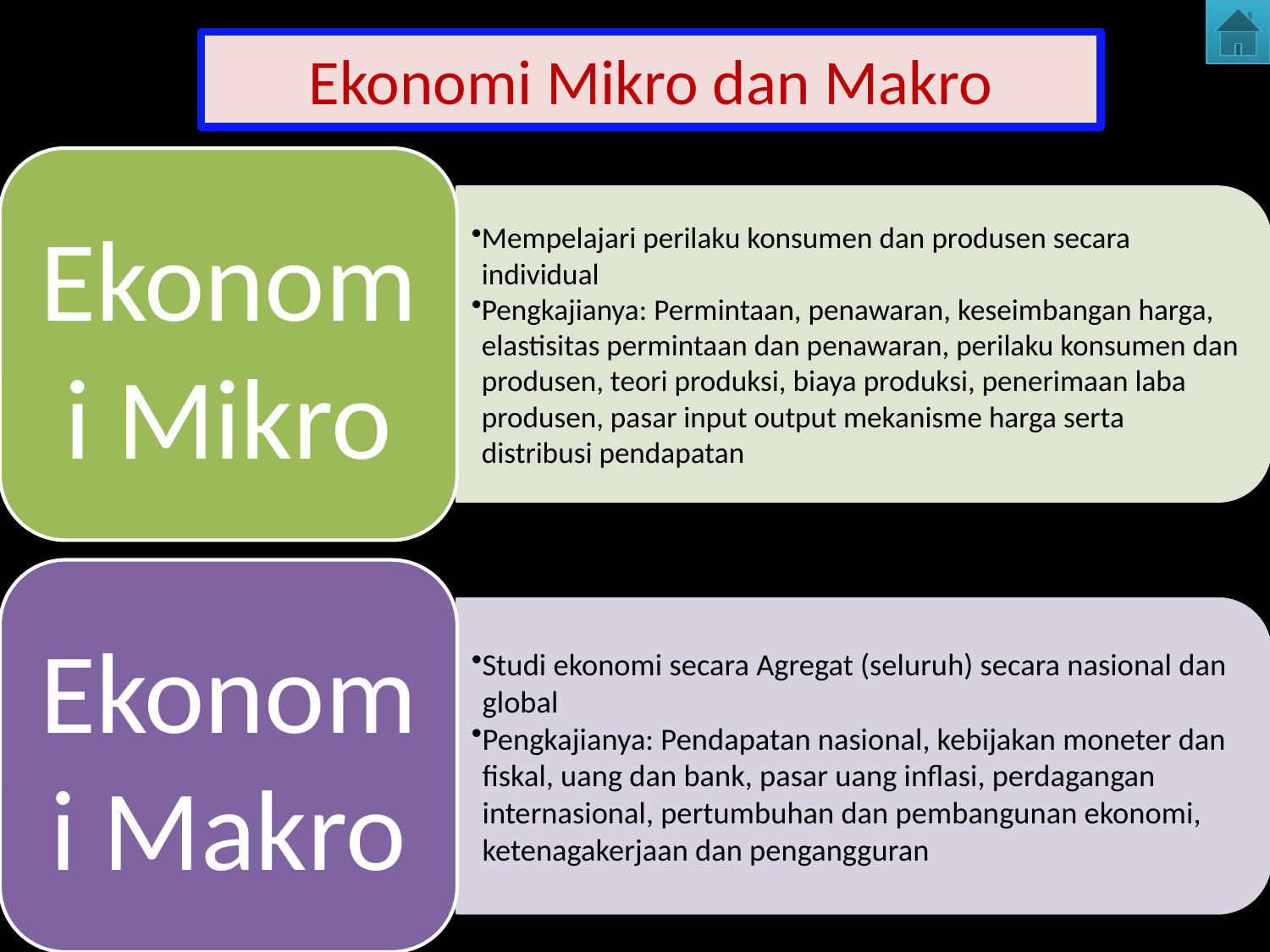

Ekonomi Mikro dan Makro
Ekonomi Mikro
Mempelajari perilaku konsumen dan produsen secara individual
Pengkajianya: Permintaan, penawaran, keseimbangan harga, elastisitas permintaan dan penawaran, perilaku konsumen dan produsen, teori produksi, biaya produksi, penerimaan laba produsen, pasar input output mekanisme harga serta distribusi pendapatan
Ekonomi Makro
Pengkajianya: Pendapatan nasional, kebijakan moneter dan fiskal, uang dan bank, pasar uang inflasi, perdagangan internasional, pertumbuhan dan pembangunan ekonomi, ketenagakerjaan dan pengangguran
Studi ekonomi secara Agregat (seluruh) secara nasional dan global